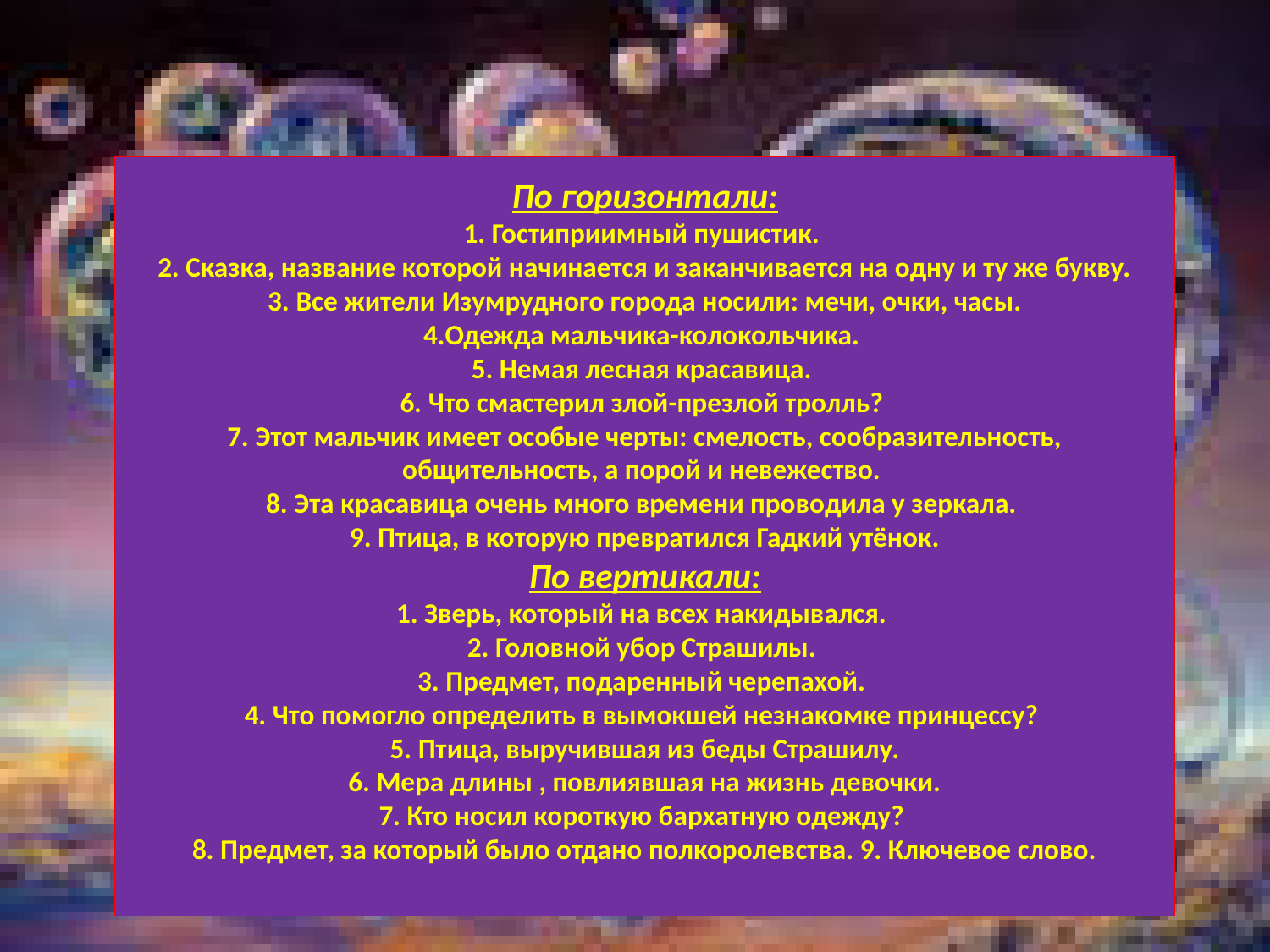

# По горизонтали: 1. Гостиприимный пушистик. 2. Сказка, название которой начинается и заканчивается на одну и ту же букву. 3. Все жители Изумрудного города носили: мечи, очки, часы. 4.Одежда мальчика-колокольчика. 5. Немая лесная красавица. 6. Что смастерил злой-презлой тролль? 7. Этот мальчик имеет особые черты: смелость, сообразительность, общительность, а порой и невежество. 8. Эта красавица очень много времени проводила у зеркала. 9. Птица, в которую превратился Гадкий утёнок. По вертикали: 1. Зверь, который на всех накидывался. 2. Головной убор Страшилы. 3. Предмет, подаренный черепахой. 4. Что помогло определить в вымокшей незнакомке принцессу? 5. Птица, выручившая из беды Страшилу. 6. Мера длины , повлиявшая на жизнь девочки. 7. Кто носил короткую бархатную одежду? 8. Предмет, за который было отдано полкоролевства. 9. Ключевое слово.